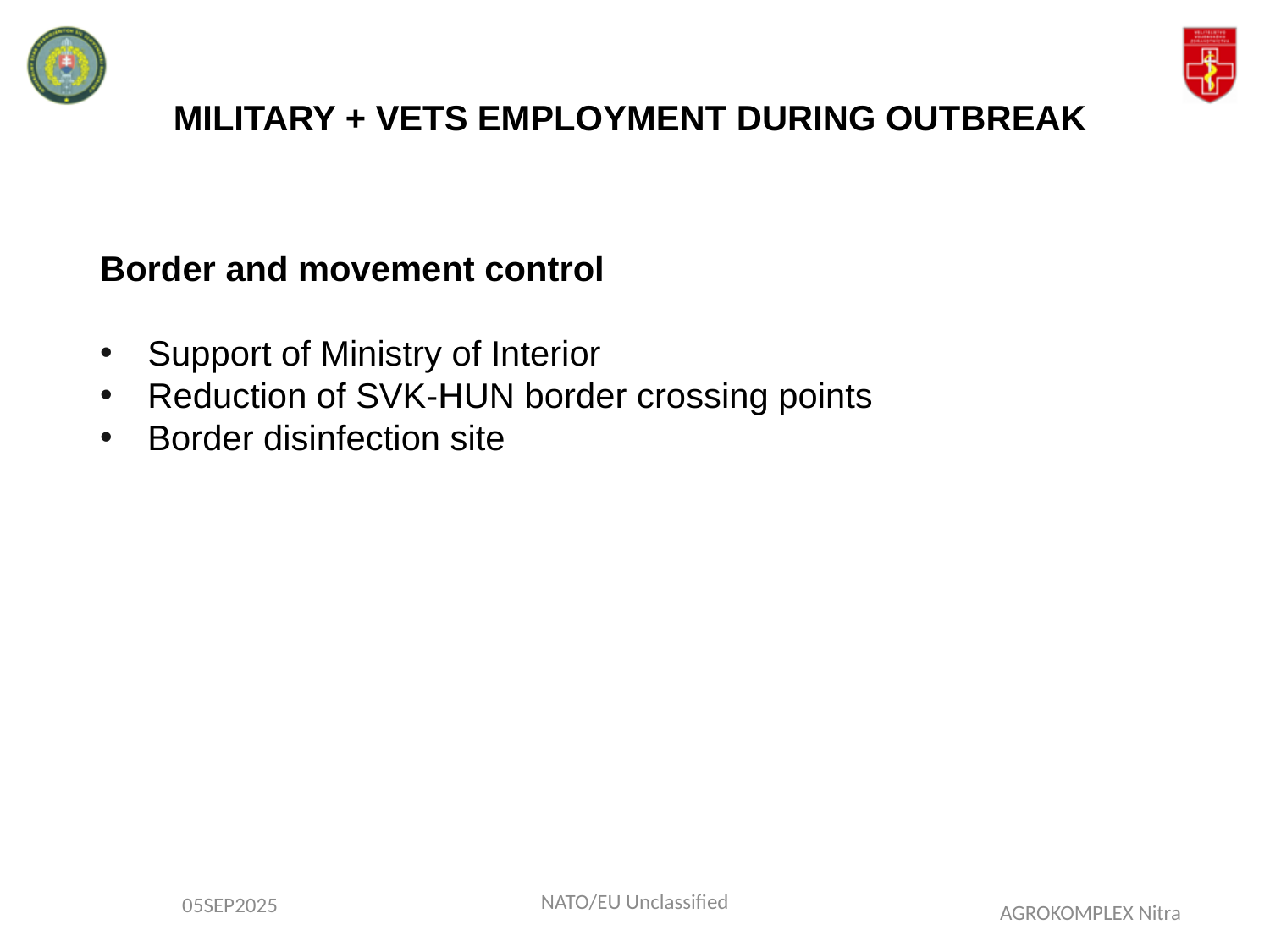

MILITARY + VETS EMPLOYMENT DURING OUTBREAK

Border and movement control

Support of Ministry of Interior
Reduction of SVK-HUN border crossing points
Border disinfection site

NATO/EU Unclassified
05SEP2025
AGROKOMPLEX Nitra